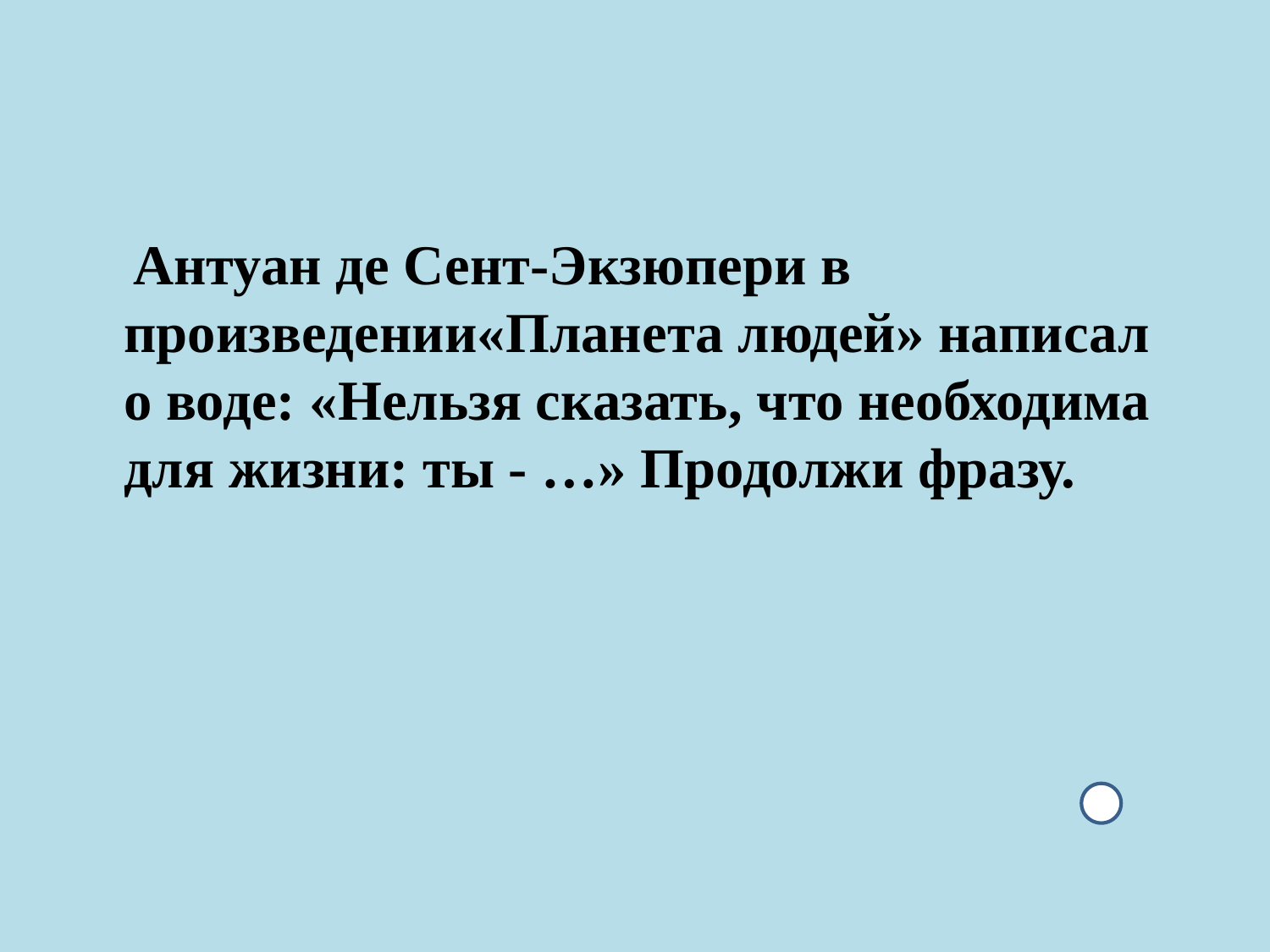

#
    Антуан де Сент-Экзюпери в произведении«Планета людей» написал о воде: «Нельзя сказать, что необходима для жизни: ты - …» Продолжи фразу.